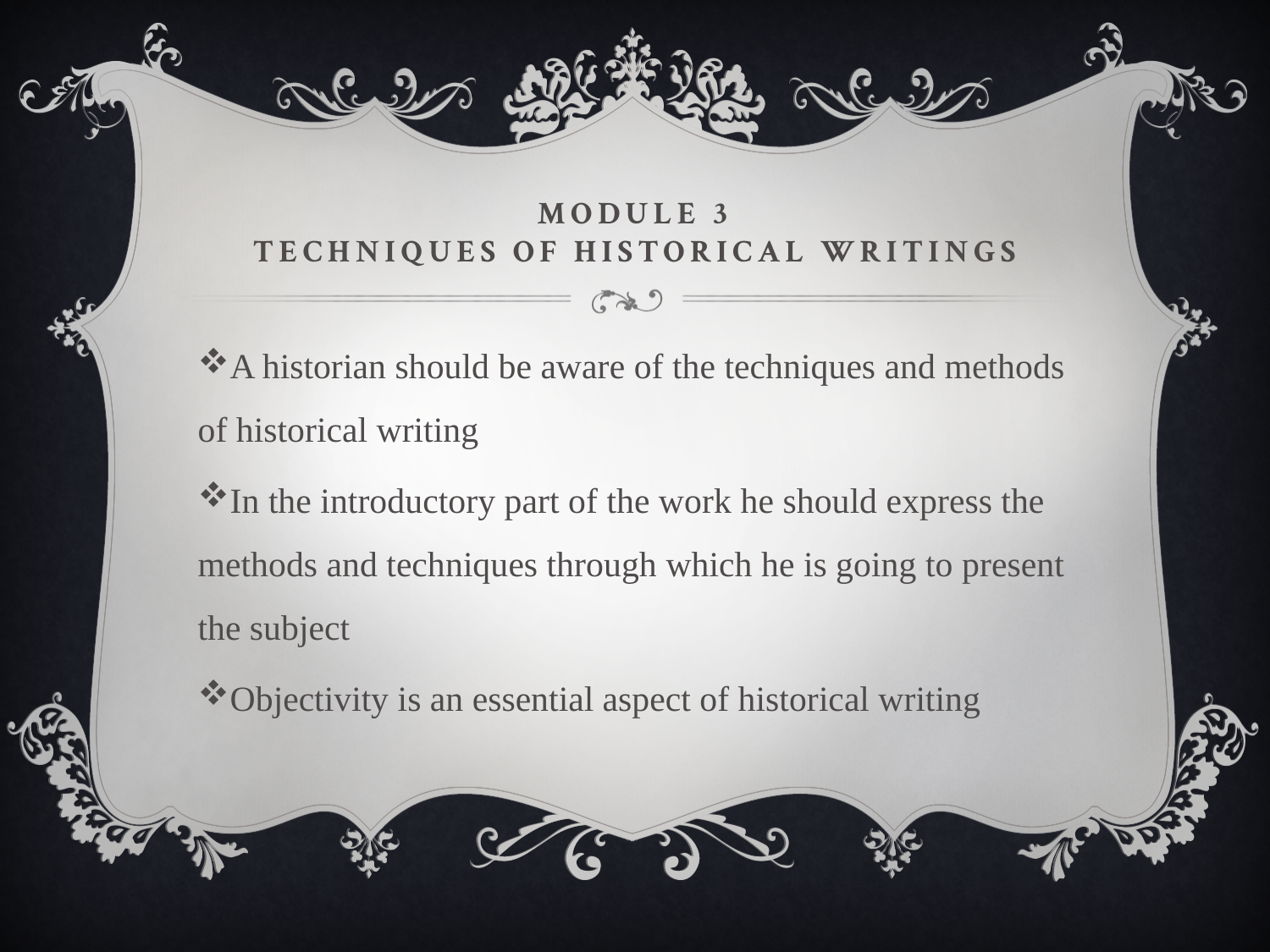

# Module 3 TECHNIQUES OF HISTORICAL WRITINGS
A historian should be aware of the techniques and methods of historical writing
In the introductory part of the work he should express the methods and techniques through which he is going to present the subject
Objectivity is an essential aspect of historical writing